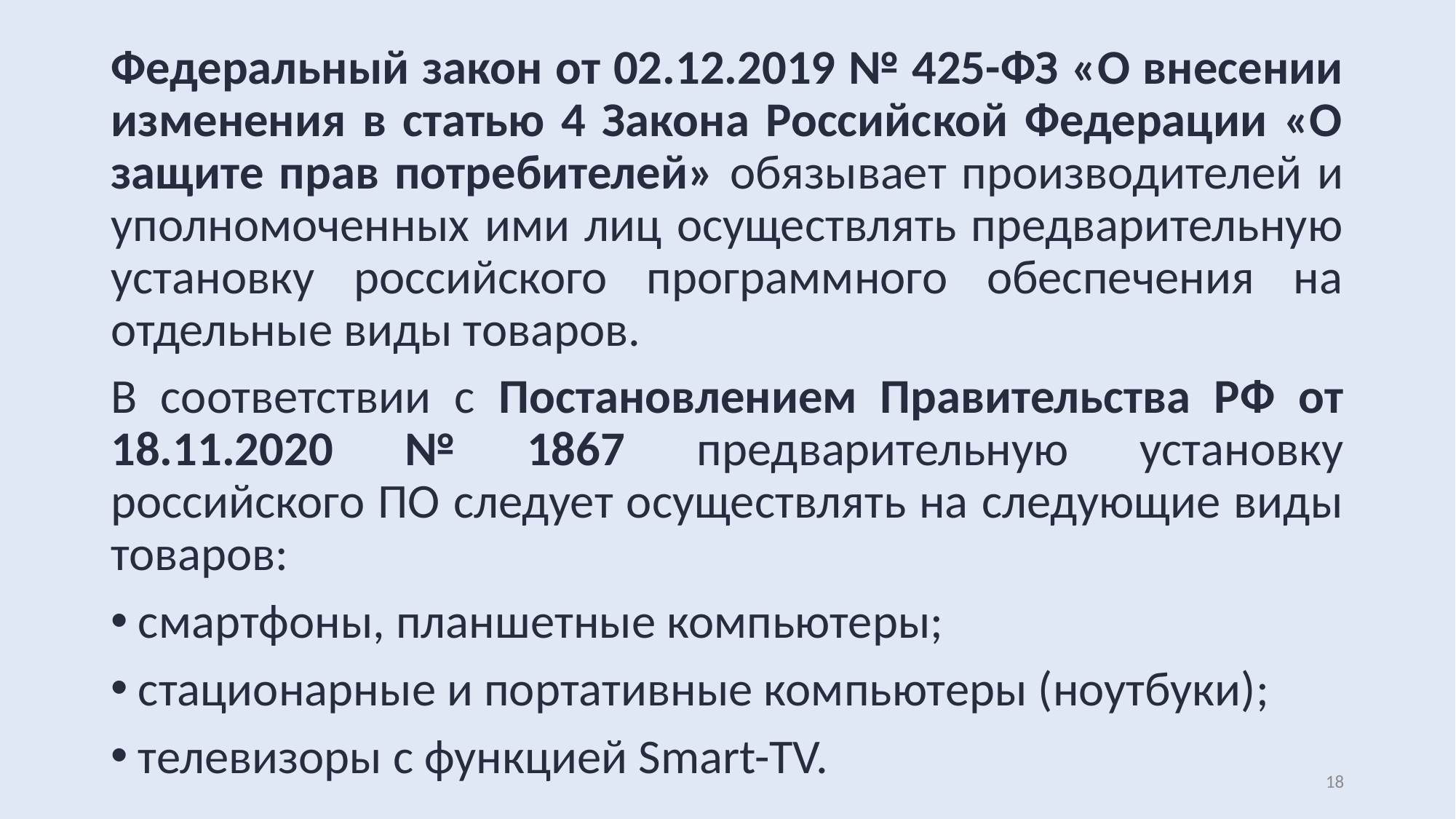

Федеральный закон от 02.12.2019 № 425-ФЗ «О внесении изменения в статью 4 Закона Российской Федерации «О защите прав потребителей» обязывает производителей и уполномоченных ими лиц осуществлять предварительную установку российского программного обеспечения на отдельные виды товаров.
В соответствии с Постановлением Правительства РФ от 18.11.2020 № 1867 предварительную установку российского ПО следует осуществлять на следующие виды товаров:
смартфоны, планшетные компьютеры;
стационарные и портативные компьютеры (ноутбуки);
телевизоры с функцией Smart-TV.
18